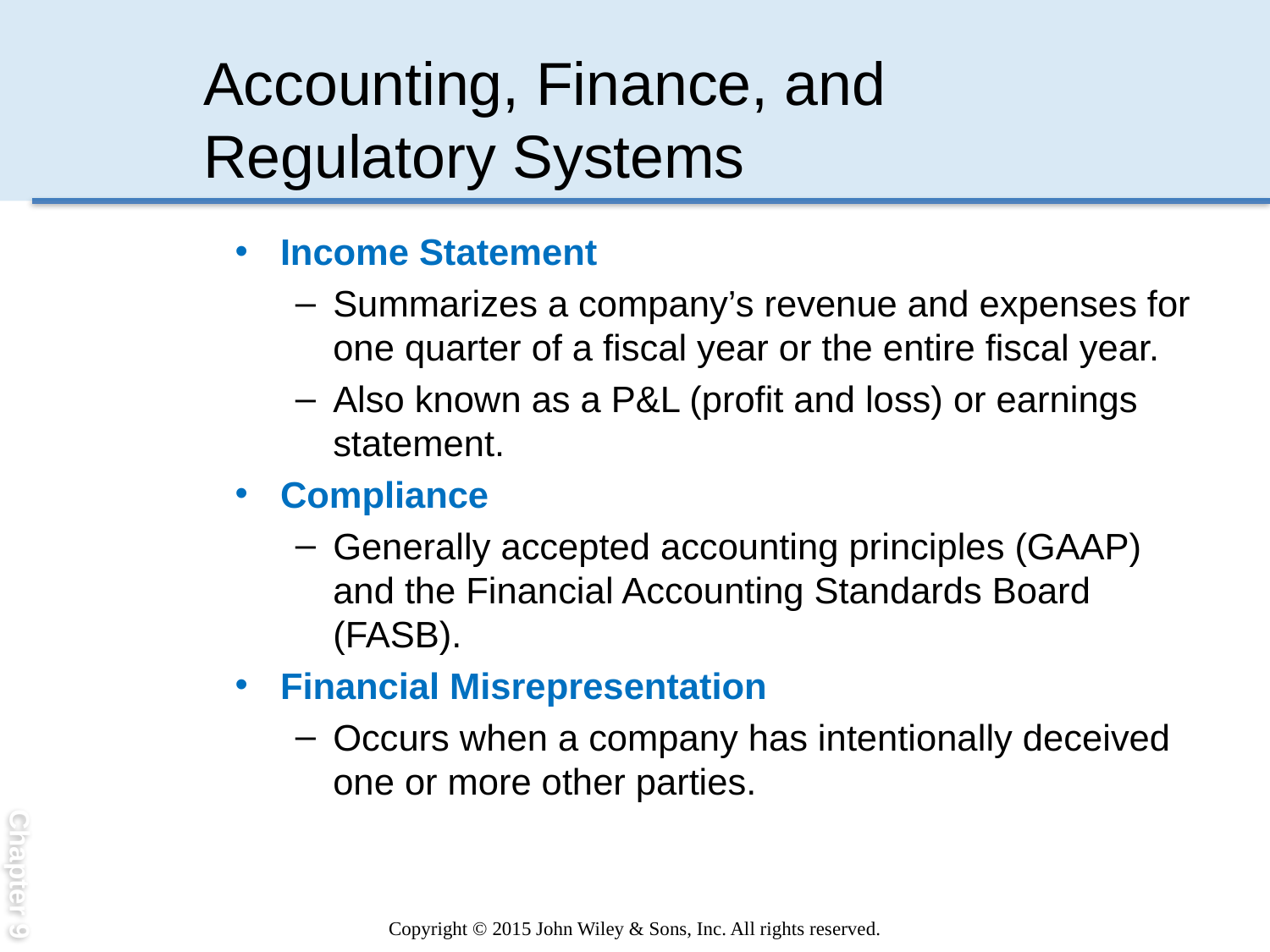

Chapter 9
# Accounting, Finance, and Regulatory Systems
Income Statement
Summarizes a company’s revenue and expenses for one quarter of a fiscal year or the entire fiscal year.
Also known as a P&L (profit and loss) or earnings statement.
Compliance
Generally accepted accounting principles (GAAP) and the Financial Accounting Standards Board (FASB).
Financial Misrepresentation
Occurs when a company has intentionally deceived one or more other parties.